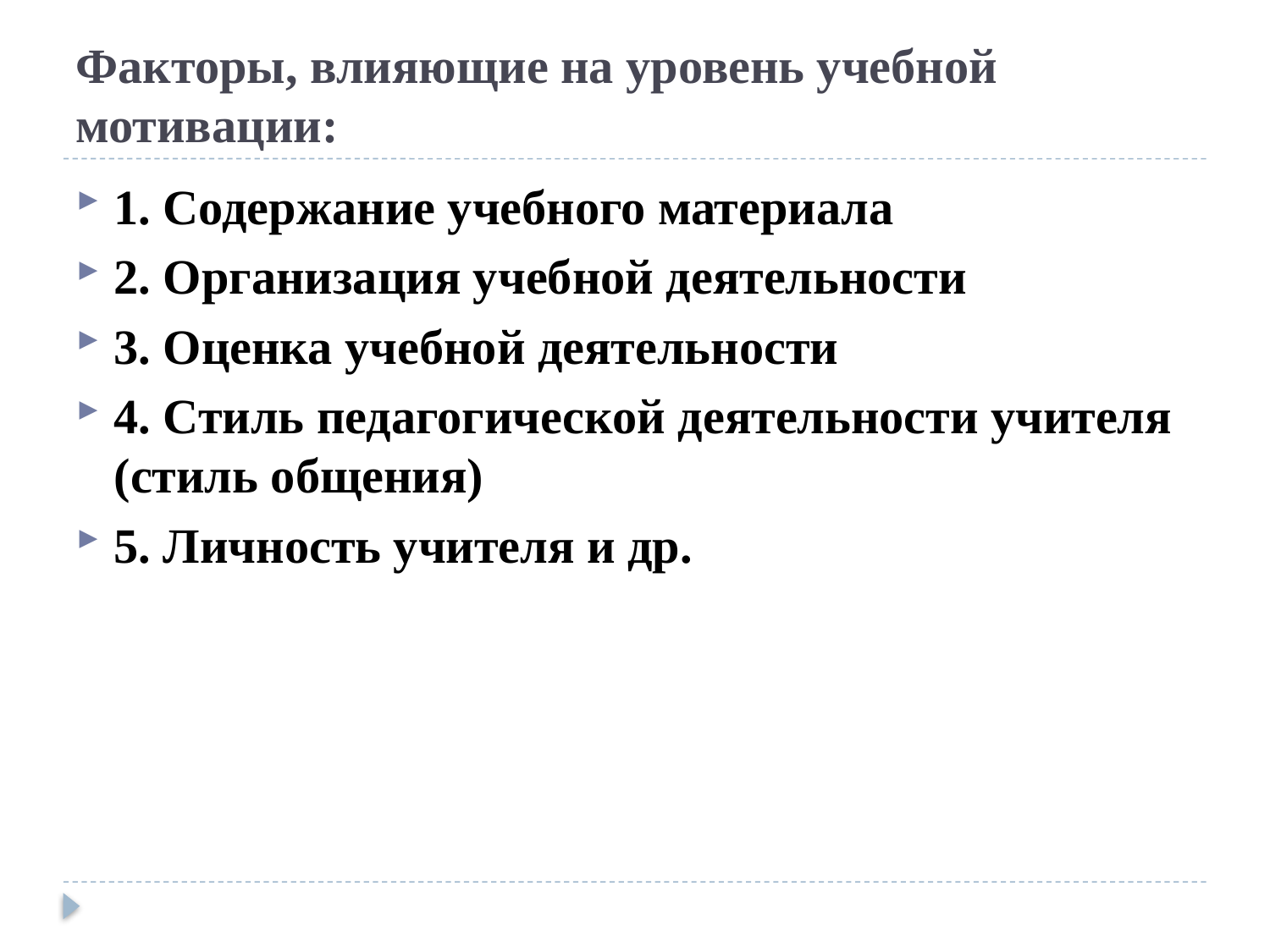

# Факторы, влияющие на уровень учебной мотивации:
1. Содержание учебного материала
2. Организация учебной деятельности
3. Оценка учебной деятельности
4. Стиль педагогической деятельности учителя (стиль общения)
5. Личность учителя и др.